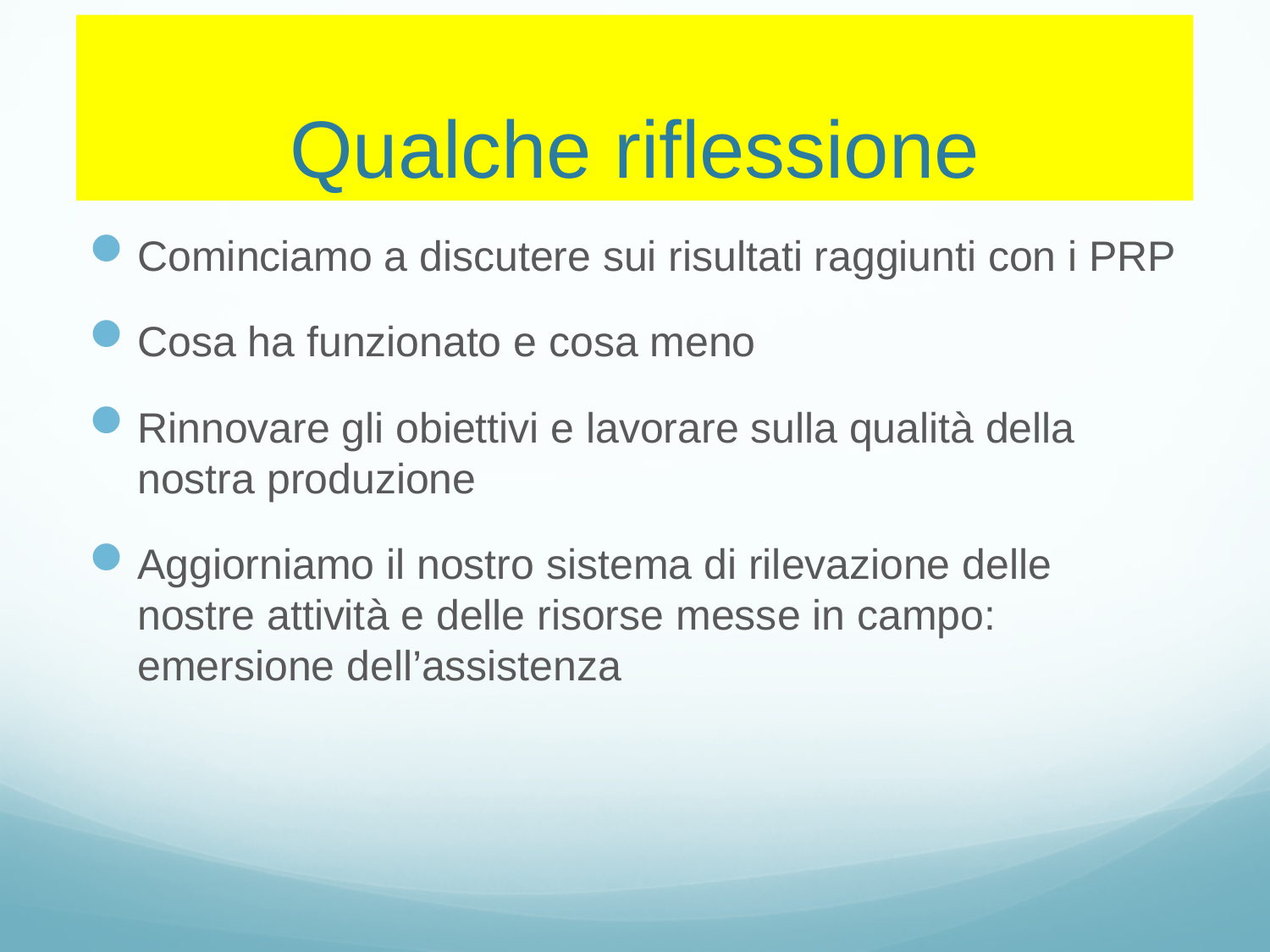

# Qualche riflessione
Cominciamo a discutere sui risultati raggiunti con i PRP
Cosa ha funzionato e cosa meno
Rinnovare gli obiettivi e lavorare sulla qualità della nostra produzione
Aggiorniamo il nostro sistema di rilevazione delle nostre attività e delle risorse messe in campo: emersione dell’assistenza